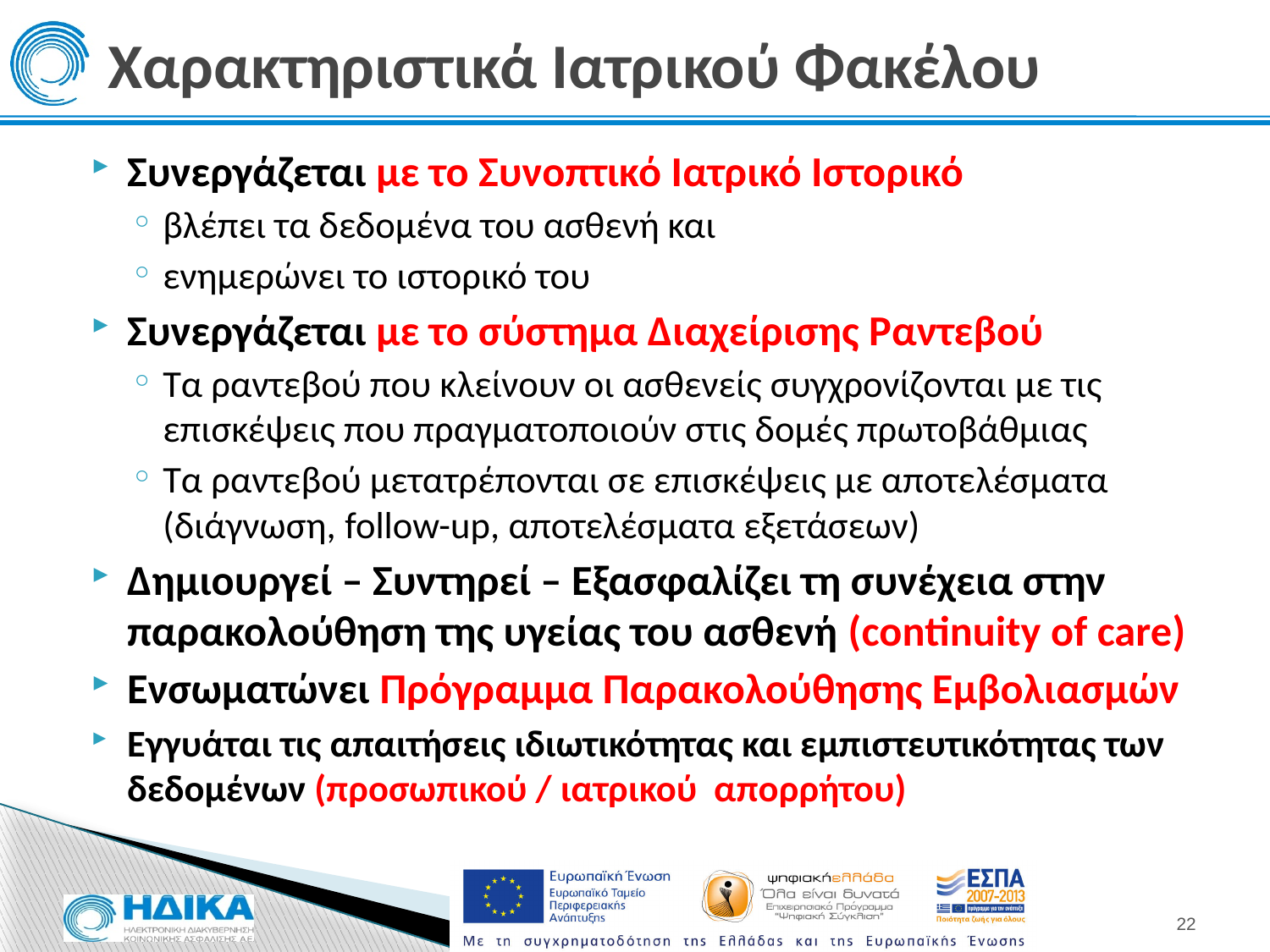

# Χαρακτηριστικά Ιατρικού Φακέλου
Συνεργάζεται με το Συνοπτικό Ιατρικό Ιστορικό
βλέπει τα δεδομένα του ασθενή και
ενημερώνει το ιστορικό του
Συνεργάζεται με το σύστημα Διαχείρισης Ραντεβού
Τα ραντεβού που κλείνουν οι ασθενείς συγχρονίζονται με τις επισκέψεις που πραγματοποιούν στις δομές πρωτοβάθμιας
Τα ραντεβού μετατρέπονται σε επισκέψεις με αποτελέσματα (διάγνωση, follow-up, αποτελέσματα εξετάσεων)
Δημιουργεί – Συντηρεί – Εξασφαλίζει τη συνέχεια στην παρακολούθηση της υγείας του ασθενή (continuity of care)
Ενσωματώνει Πρόγραμμα Παρακολούθησης Εμβολιασμών
Εγγυάται τις απαιτήσεις ιδιωτικότητας και εμπιστευτικότητας των δεδομένων (προσωπικού / ιατρικού  απορρήτου)

22